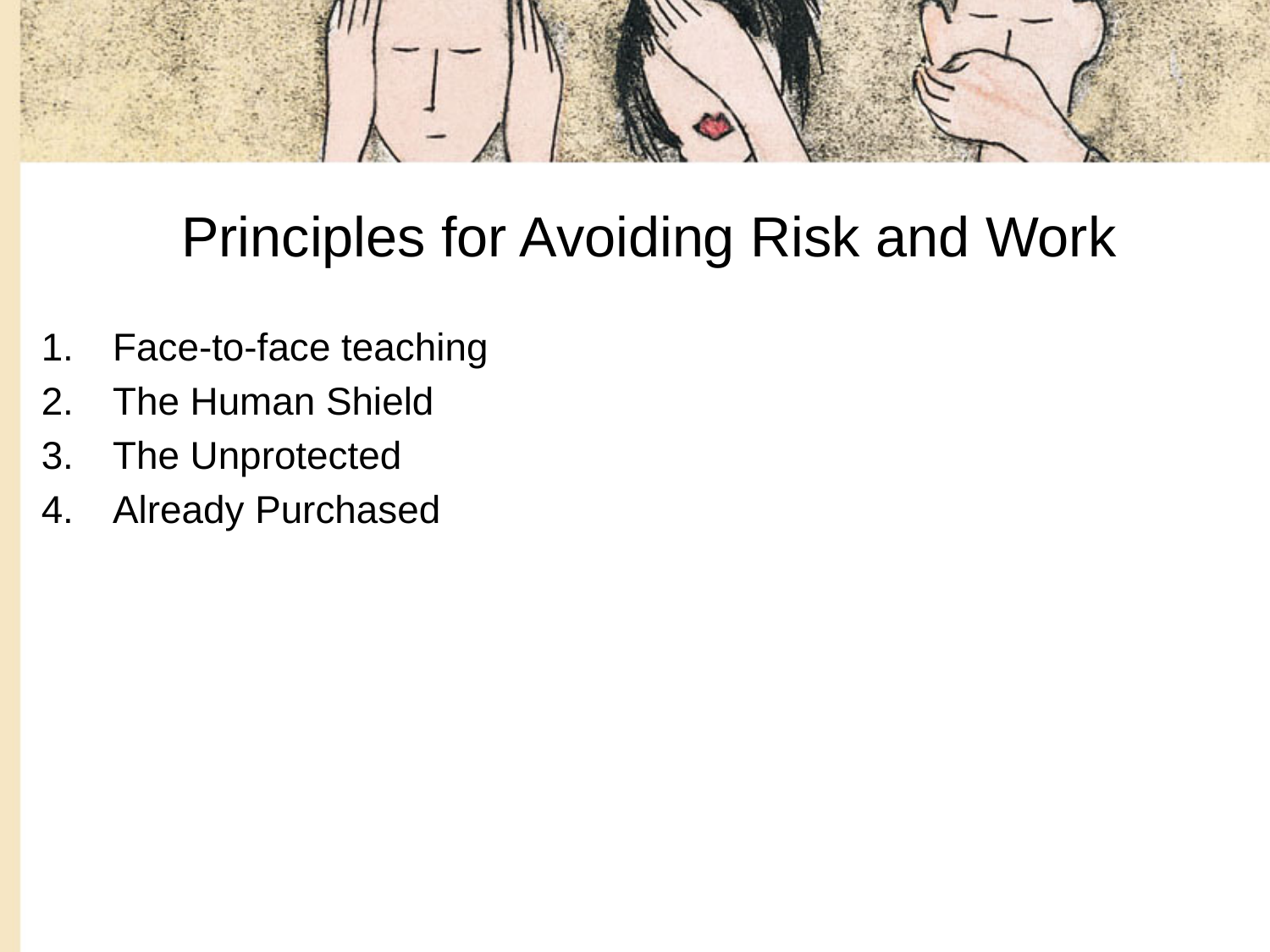

# Principles for Avoiding Risk and Work
Face-to-face teaching
The Human Shield
The Unprotected
Already Purchased